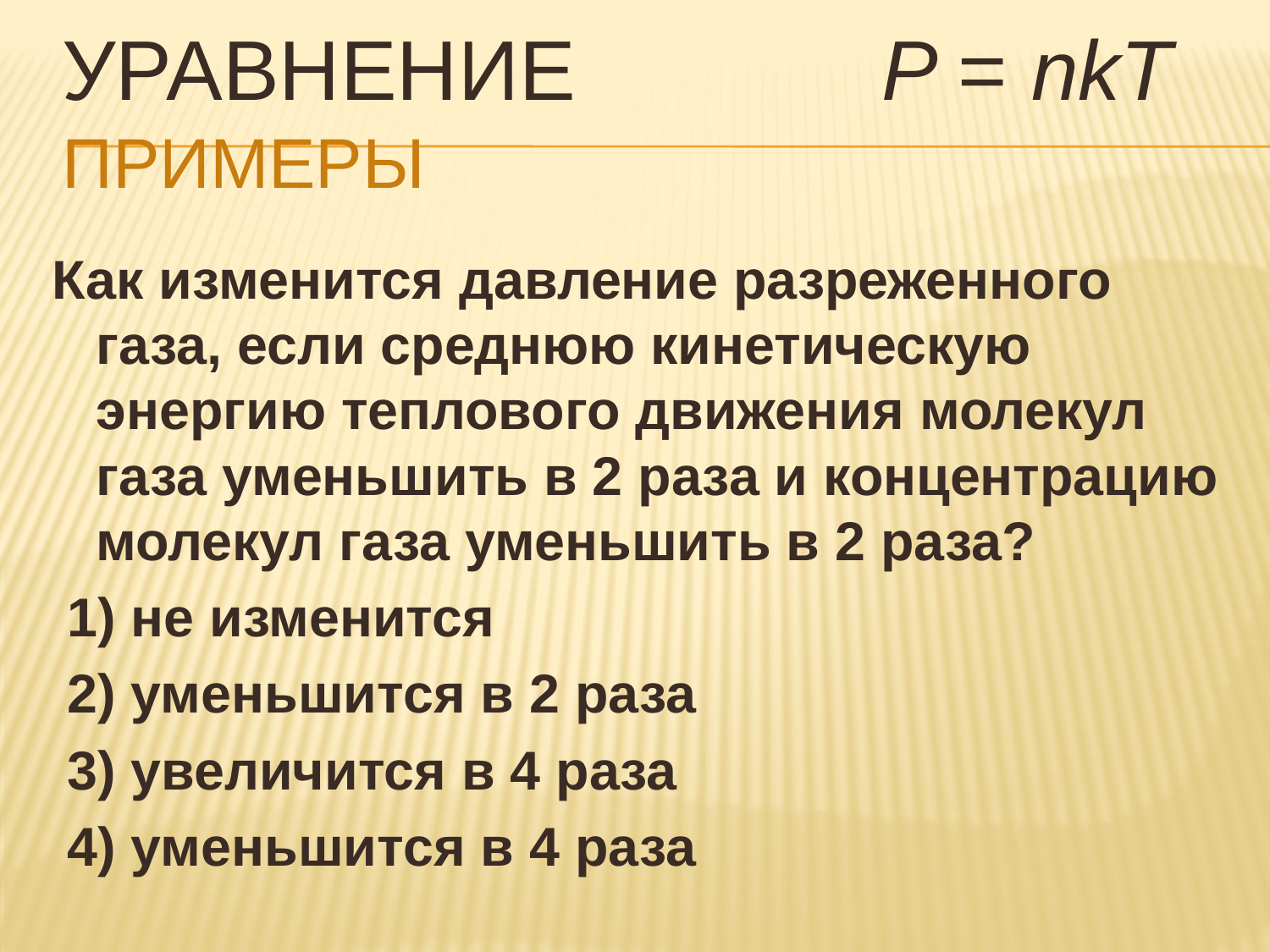

# Уравнение             p = nkT ПРИМЕРЫ
Как изменится давление разреженного газа, если среднюю кинетическую энергию теплового движения молекул газа уменьшить в 2 раза и концентрацию молекул газа уменьшить в 2 раза?
 1) не изменится
 2) уменьшится в 2 раза
 3) увеличится в 4 раза
 4) уменьшится в 4 раза